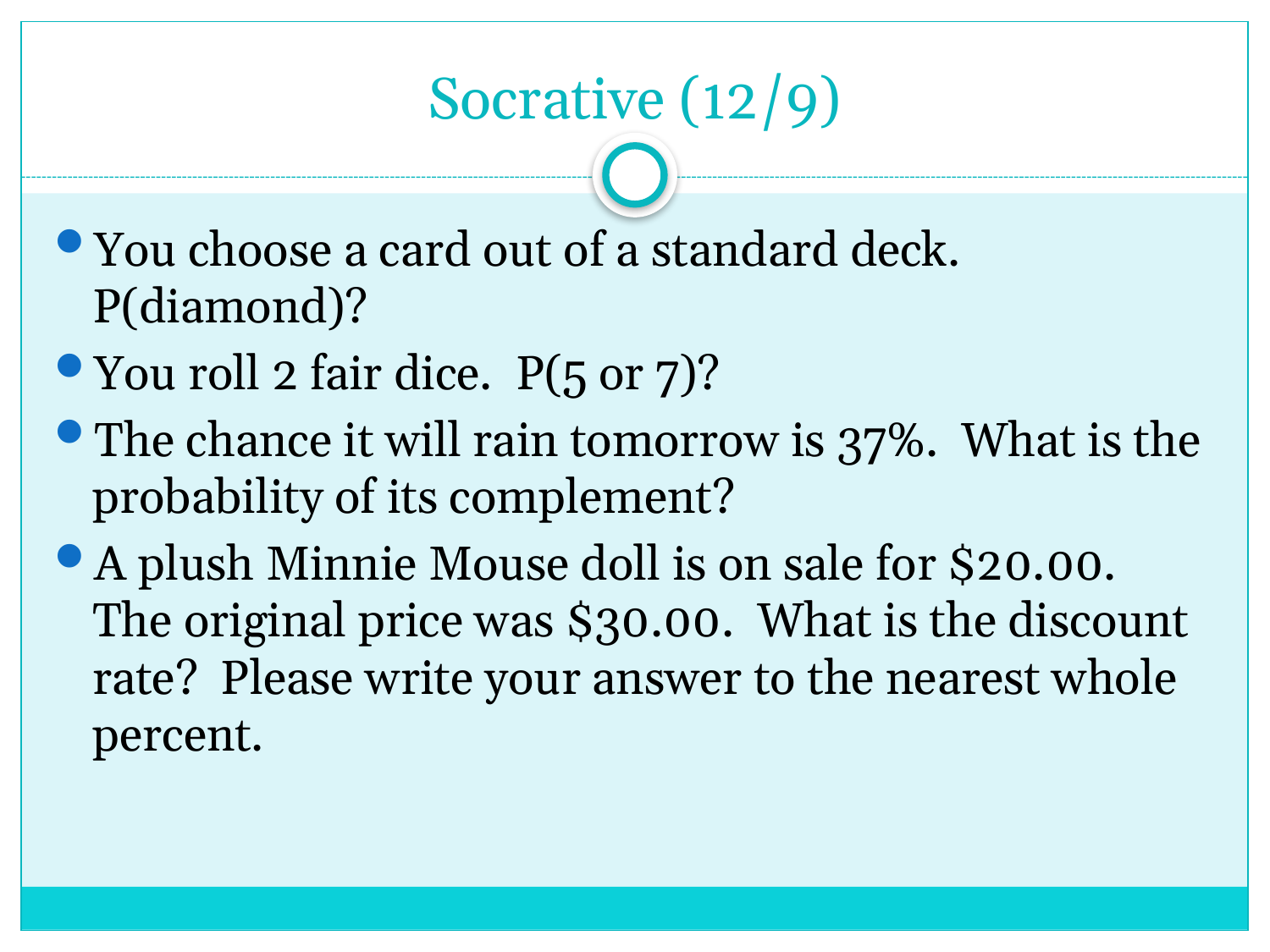

# Socrative (12/9)
You choose a card out of a standard deck.  P(diamond)?
You roll 2 fair dice.  P(5 or 7)?
The chance it will rain tomorrow is 37%.  What is the probability of its complement?
A plush Minnie Mouse doll is on sale for $20.00.  The original price was $30.00.  What is the discount rate?  Please write your answer to the nearest whole percent.